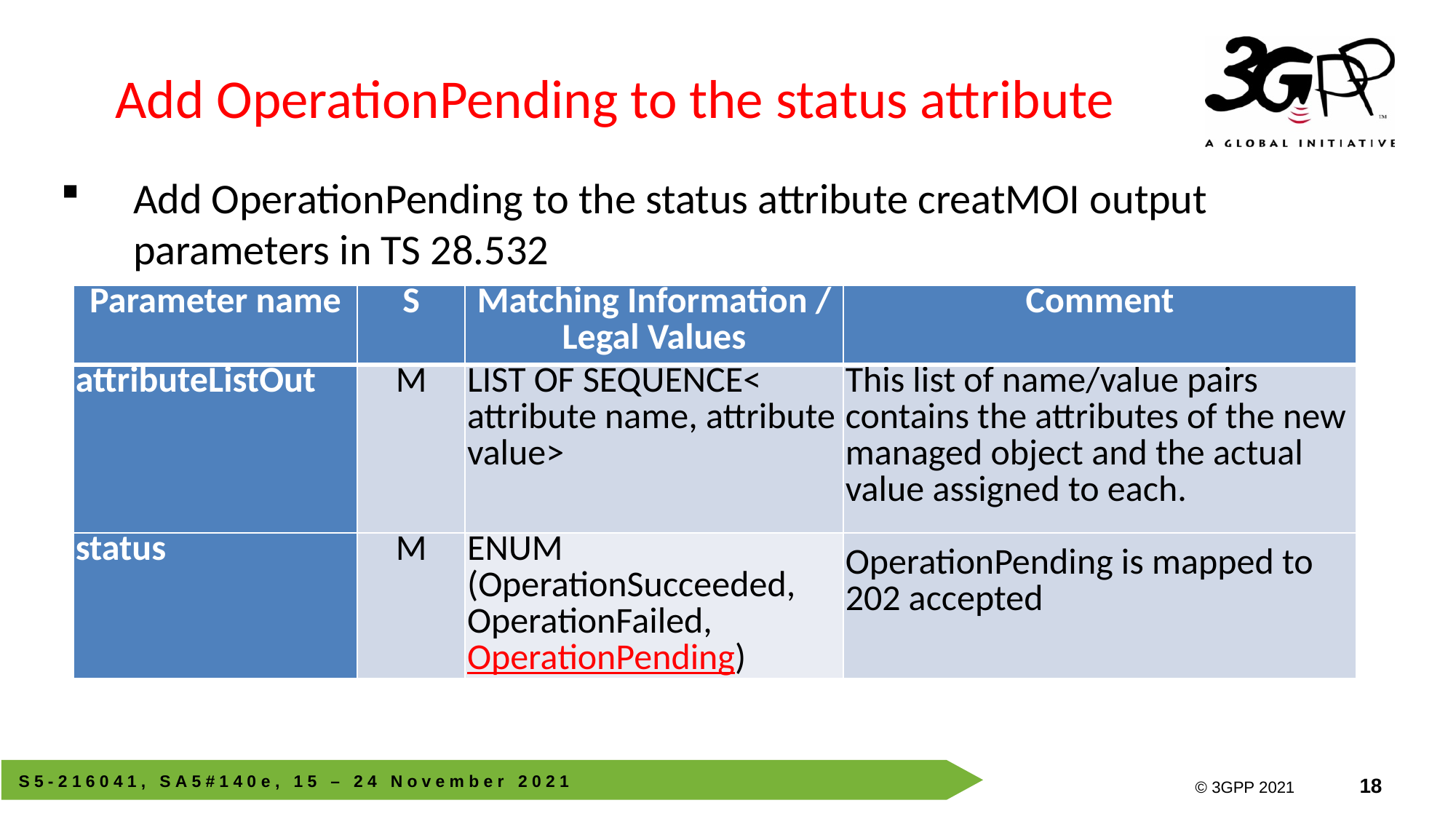

# Add OperationPending to the status attribute
Add OperationPending to the status attribute creatMOI output parameters in TS 28.532
| Parameter name | S | Matching Information / Legal Values | Comment |
| --- | --- | --- | --- |
| attributeListOut | M | LIST OF SEQUENCE< attribute name, attribute value> | This list of name/value pairs contains the attributes of the new managed object and the actual value assigned to each. |
| status | M | ENUM (OperationSucceeded, OperationFailed, OperationPending) | OperationPending is mapped to 202 accepted |